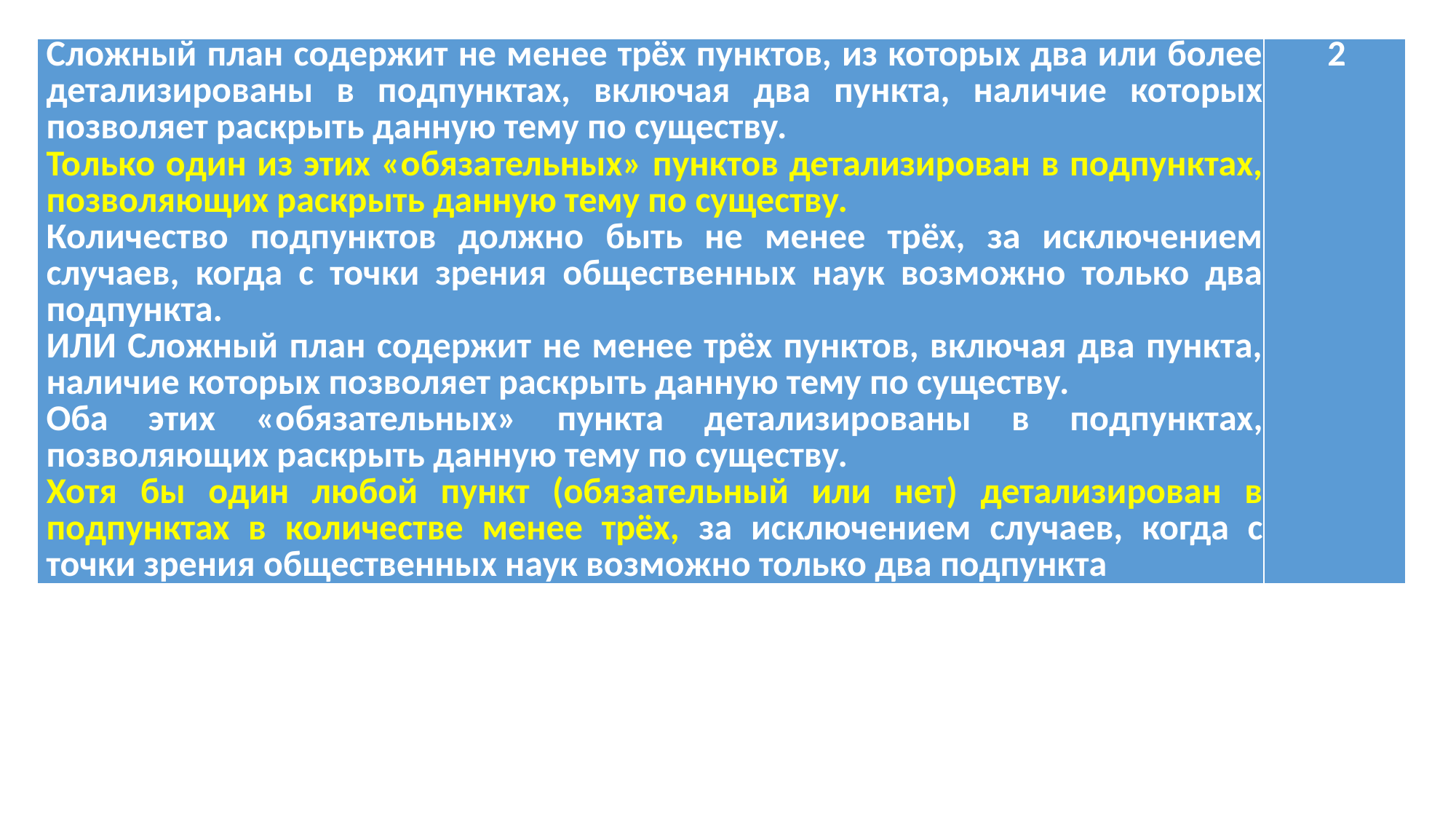

| Сложный план содержит не менее трёх пунктов, из которых два или более детализированы в подпунктах, включая два пункта, наличие которых позволяет раскрыть данную тему по существу. Только один из этих «обязательных» пунктов детализирован в подпунктах, позволяющих раскрыть данную тему по существу. Количество подпунктов должно быть не менее трёх, за исключением случаев, когда с точки зрения общественных наук возможно только два подпункта. ИЛИ Сложный план содержит не менее трёх пунктов, включая два пункта, наличие которых позволяет раскрыть данную тему по существу. Оба этих «обязательных» пункта детализированы в подпунктах, позволяющих раскрыть данную тему по существу. Хотя бы один любой пункт (обязательный или нет) детализирован в подпунктах в количестве менее трёх, за исключением случаев, когда с точки зрения общественных наук возможно только два подпункта | 2 |
| --- | --- |